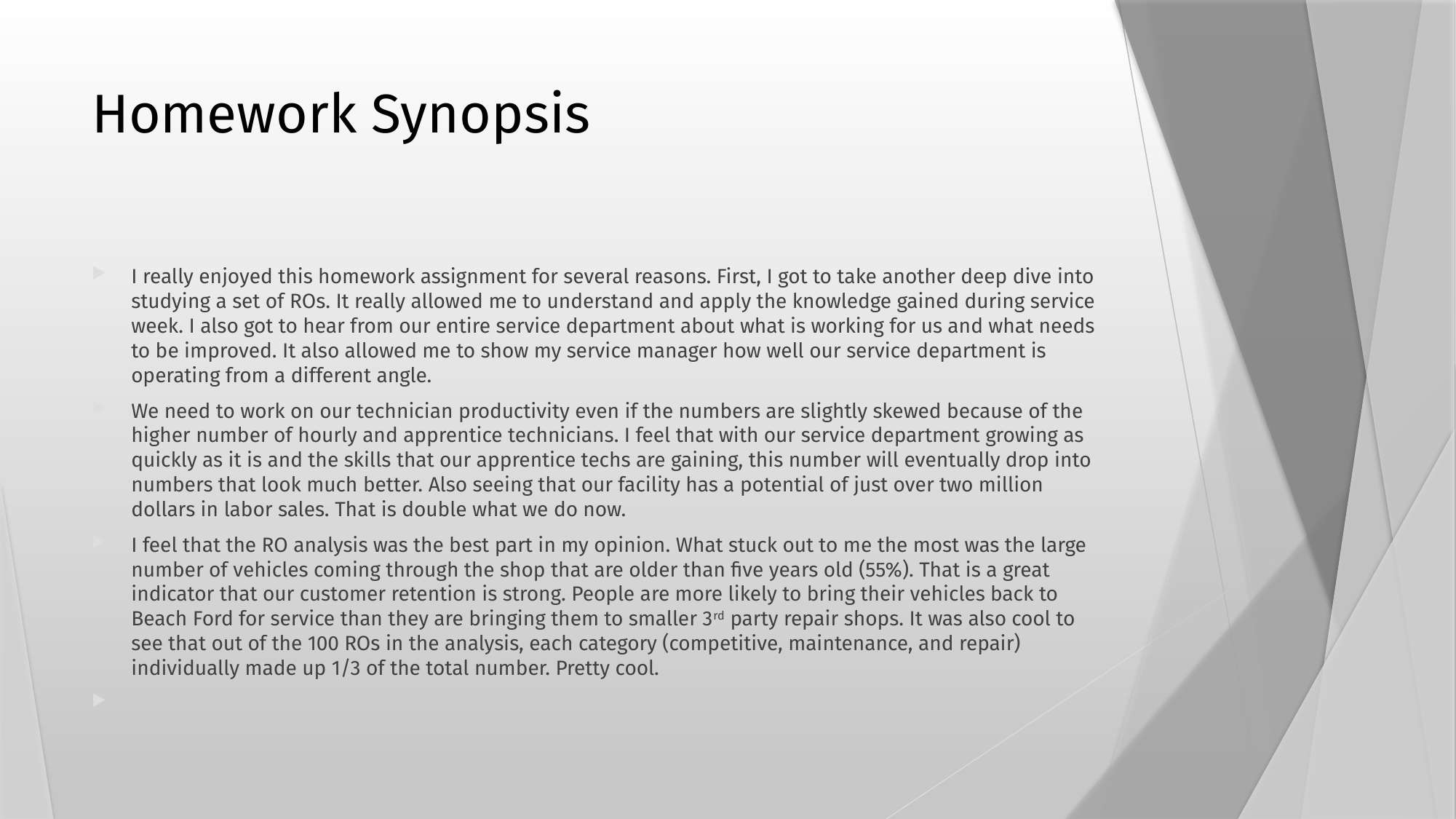

# Homework Synopsis
I really enjoyed this homework assignment for several reasons. First, I got to take another deep dive into studying a set of ROs. It really allowed me to understand and apply the knowledge gained during service week. I also got to hear from our entire service department about what is working for us and what needs to be improved. It also allowed me to show my service manager how well our service department is operating from a different angle.
We need to work on our technician productivity even if the numbers are slightly skewed because of the higher number of hourly and apprentice technicians. I feel that with our service department growing as quickly as it is and the skills that our apprentice techs are gaining, this number will eventually drop into numbers that look much better. Also seeing that our facility has a potential of just over two million dollars in labor sales. That is double what we do now.
I feel that the RO analysis was the best part in my opinion. What stuck out to me the most was the large number of vehicles coming through the shop that are older than five years old (55%). That is a great indicator that our customer retention is strong. People are more likely to bring their vehicles back to Beach Ford for service than they are bringing them to smaller 3rd party repair shops. It was also cool to see that out of the 100 ROs in the analysis, each category (competitive, maintenance, and repair) individually made up 1/3 of the total number. Pretty cool.